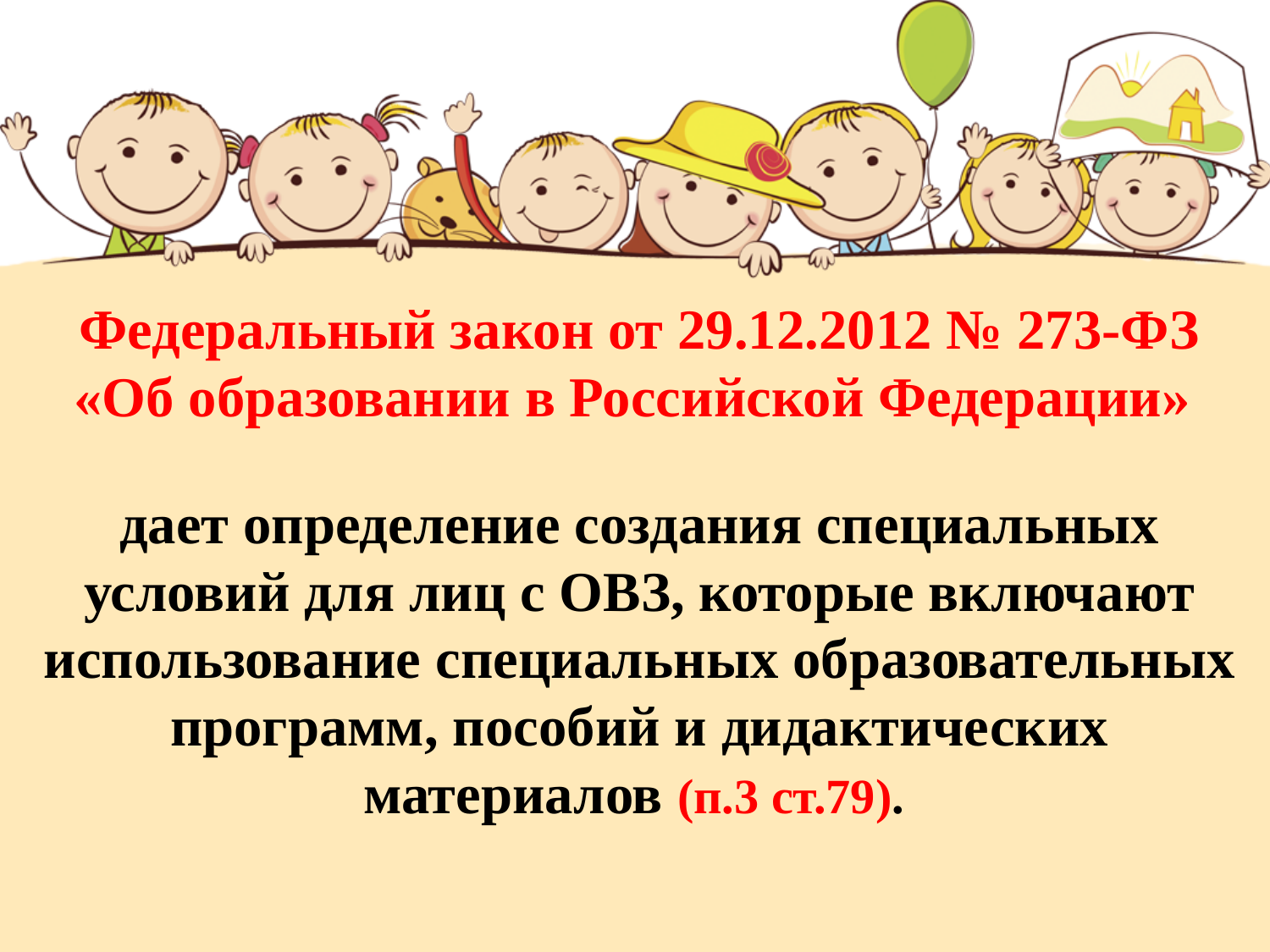

Федеральный закон от 29.12.2012 № 273-ФЗ «Об образовании в Российской Федерации»

дает определение создания специальных условий для лиц с ОВЗ, которые включают использование специальных образовательных программ, пособий и дидактических материалов (п.3 ст.79).